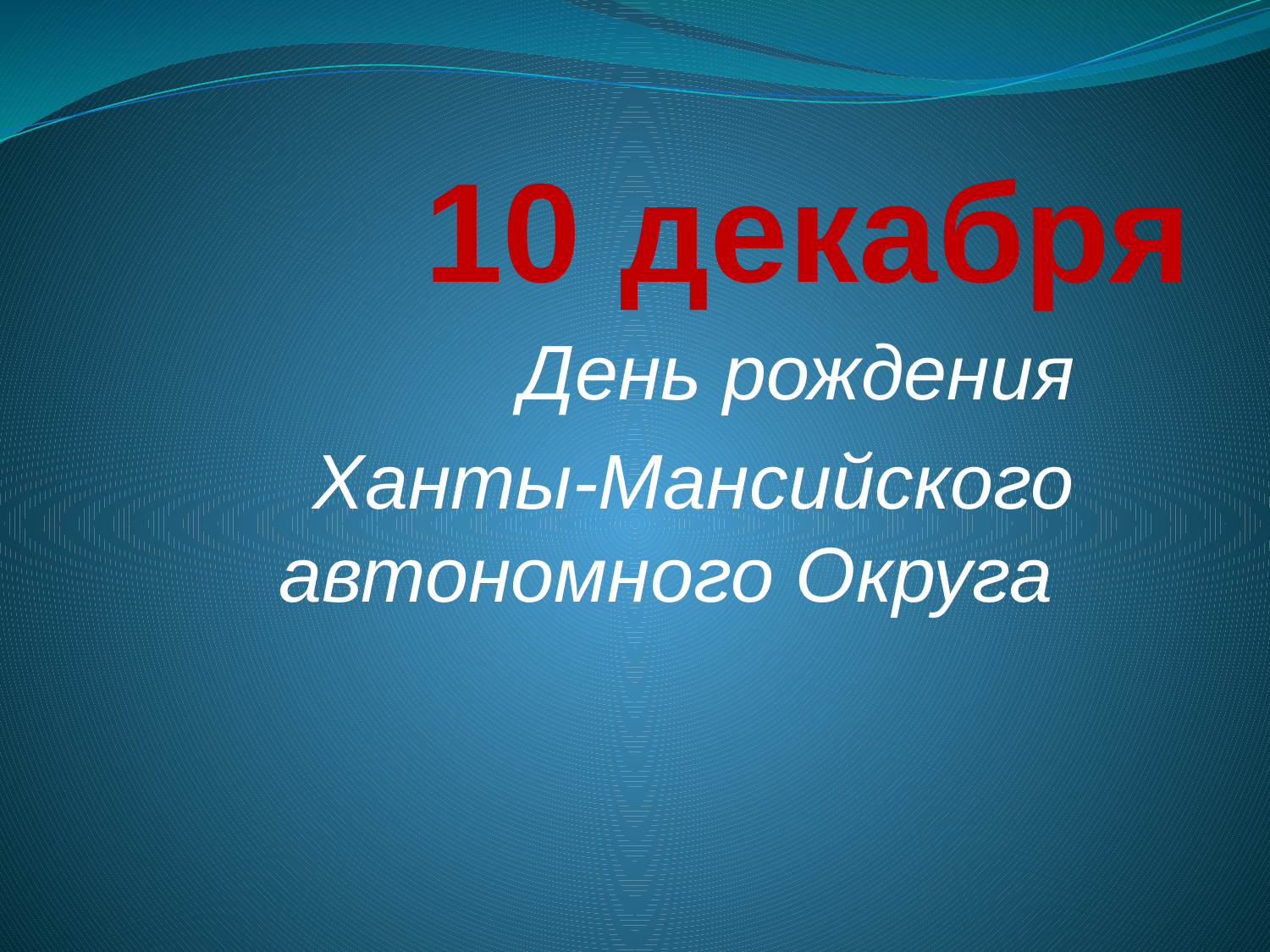

# 10 декабря
День рождения
 Ханты-Мансийского автономного Округа